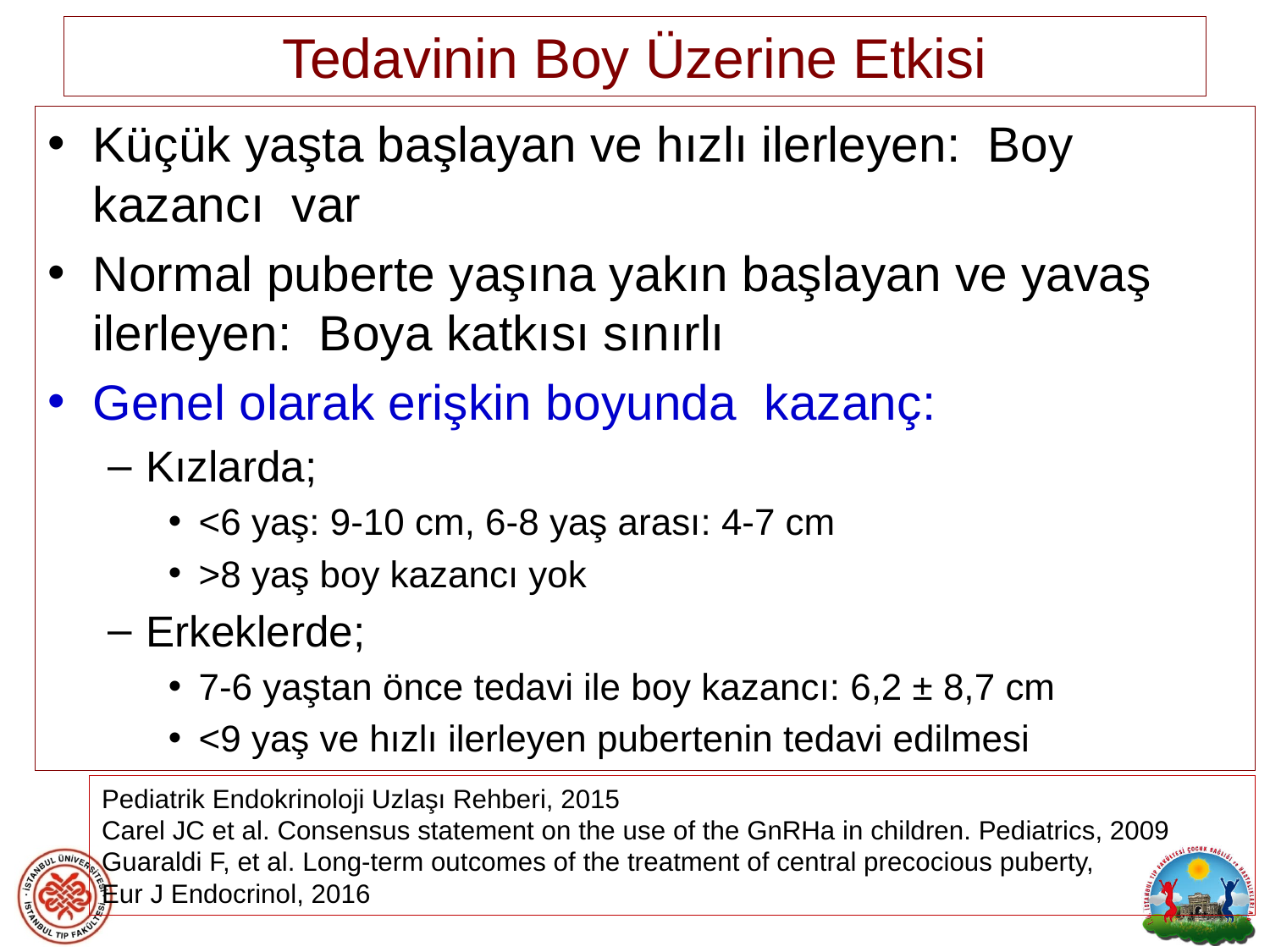

# Tedavinin Boy Üzerine Etkisi
Küçük yaşta başlayan ve hızlı ilerleyen:  Boy kazancı  var
Normal puberte yaşına yakın başlayan ve yavaş ilerleyen:  Boya katkısı sınırlı
Genel olarak erişkin boyunda  kazanç:
Kızlarda;
<6 yaş: 9-10 cm, 6-8 yaş arası: 4-7 cm
>8 yaş boy kazancı yok
Erkeklerde;
7-6 yaştan önce tedavi ile boy kazancı: 6,2 ± 8,7 cm
<9 yaş ve hızlı ilerleyen pubertenin tedavi edilmesi

Pediatrik Endokrinoloji Uzlaşı Rehberi, 2015
Carel JC et al. Consensus statement on the use of the GnRHa in children. Pediatrics, 2009
Guaraldi F, et al. Long-term outcomes of the treatment of central precocious puberty,
Eur J Endocrinol, 2016